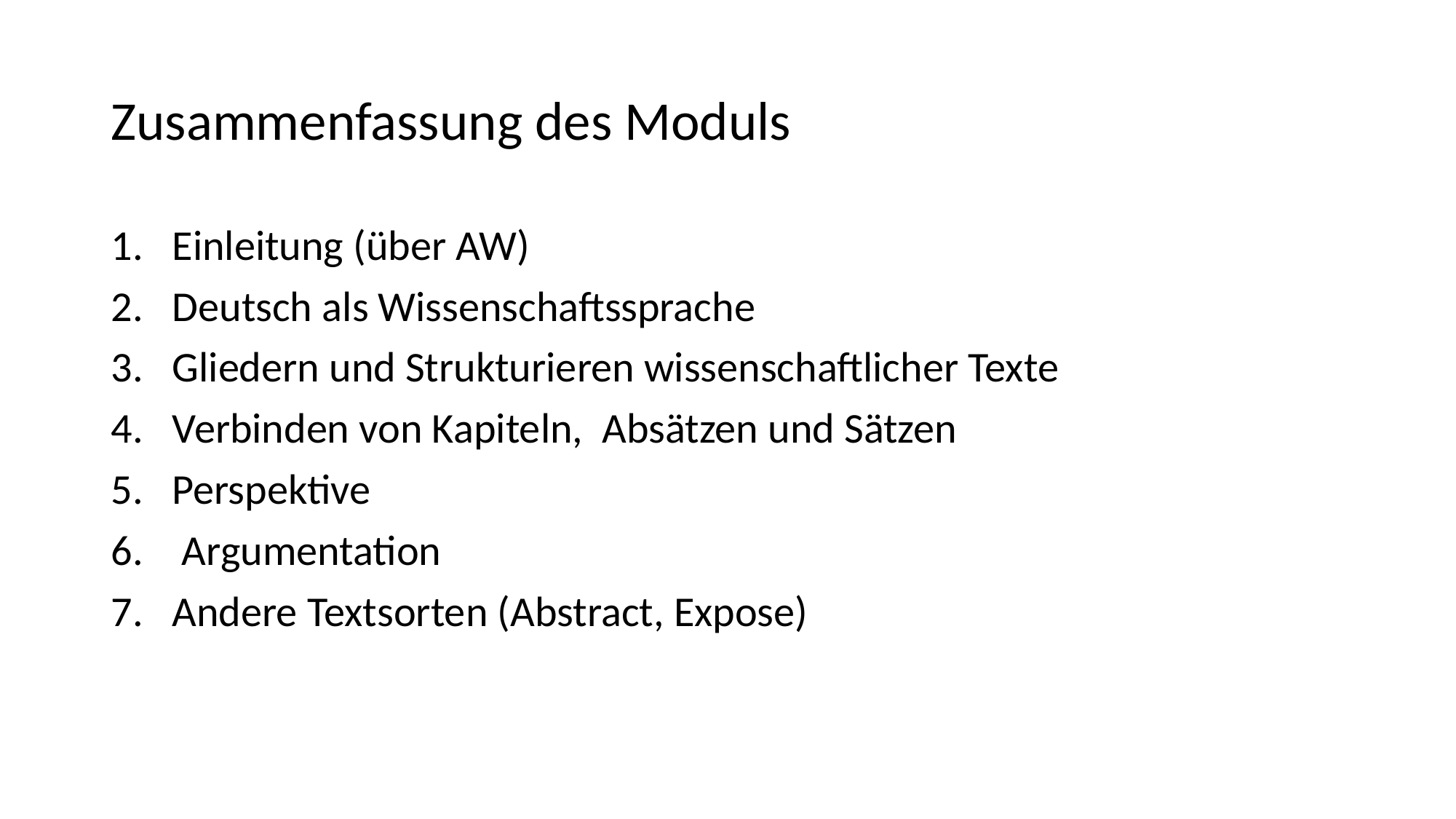

# Zusammenfassung des Moduls
Einleitung (über AW)
Deutsch als Wissenschaftssprache
Gliedern und Strukturieren wissenschaftlicher Texte
Verbinden von Kapiteln,  Absätzen und Sätzen
Perspektive
 Argumentation
Andere Textsorten (Abstract, Expose)